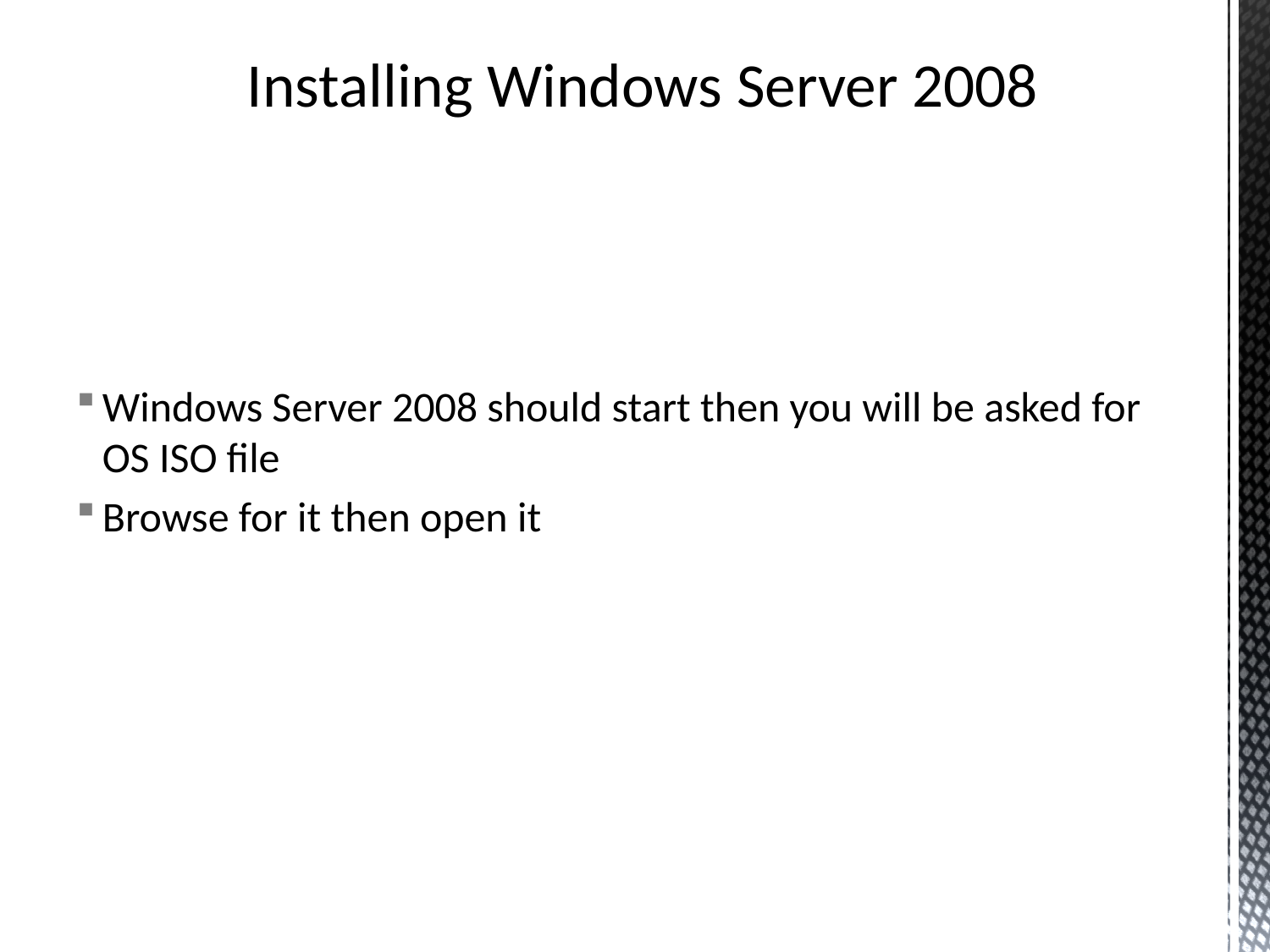

Installing Windows Server 2008
Windows Server 2008 should start then you will be asked for OS ISO file
Browse for it then open it